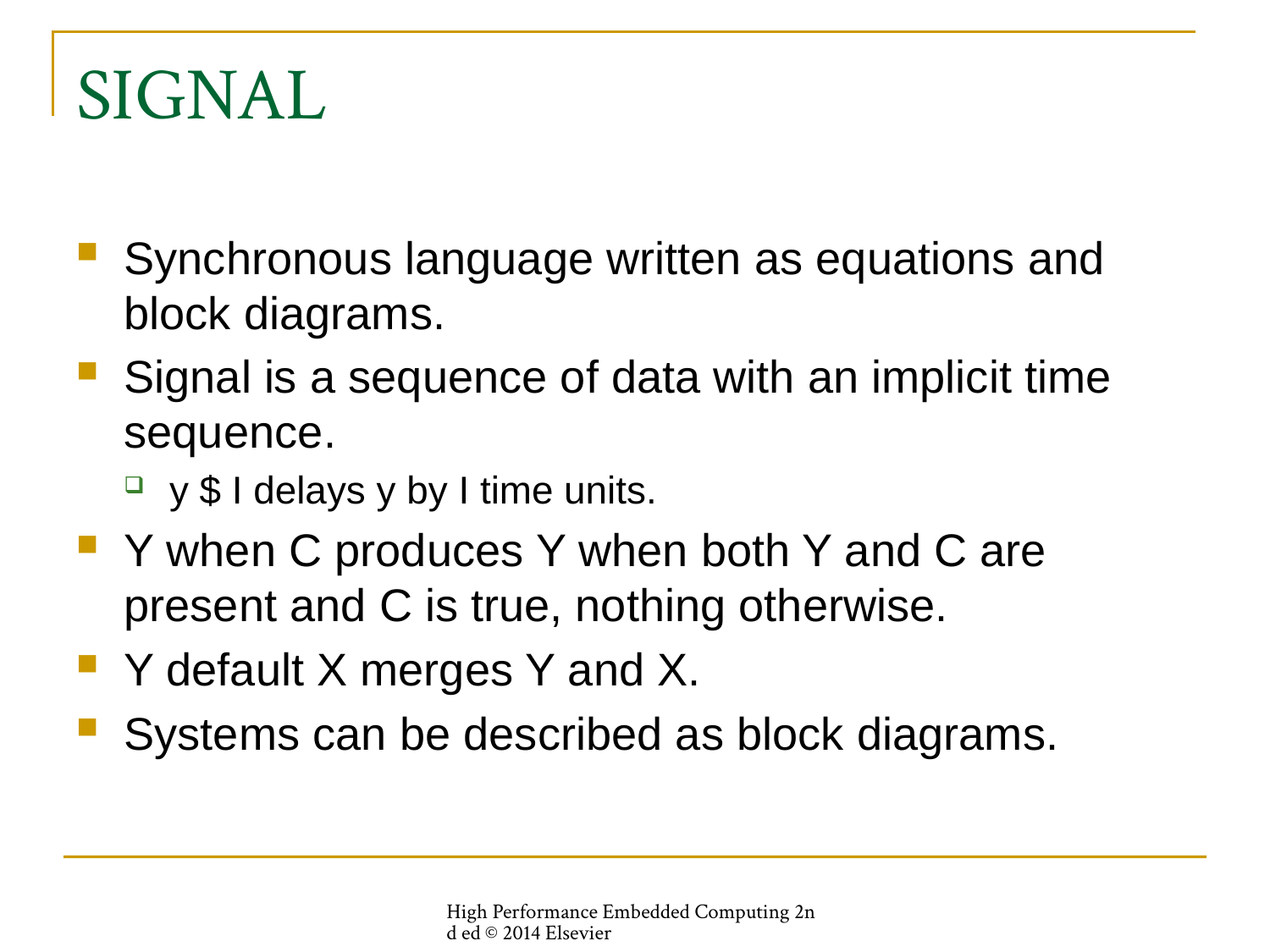

# SIGNAL
Synchronous language written as equations and block diagrams.
Signal is a sequence of data with an implicit time sequence.
y $ I delays y by I time units.
Y when C produces Y when both Y and C are present and C is true, nothing otherwise.
Y default X merges Y and X.
Systems can be described as block diagrams.
High Performance Embedded Computing 2nd ed © 2014 Elsevier